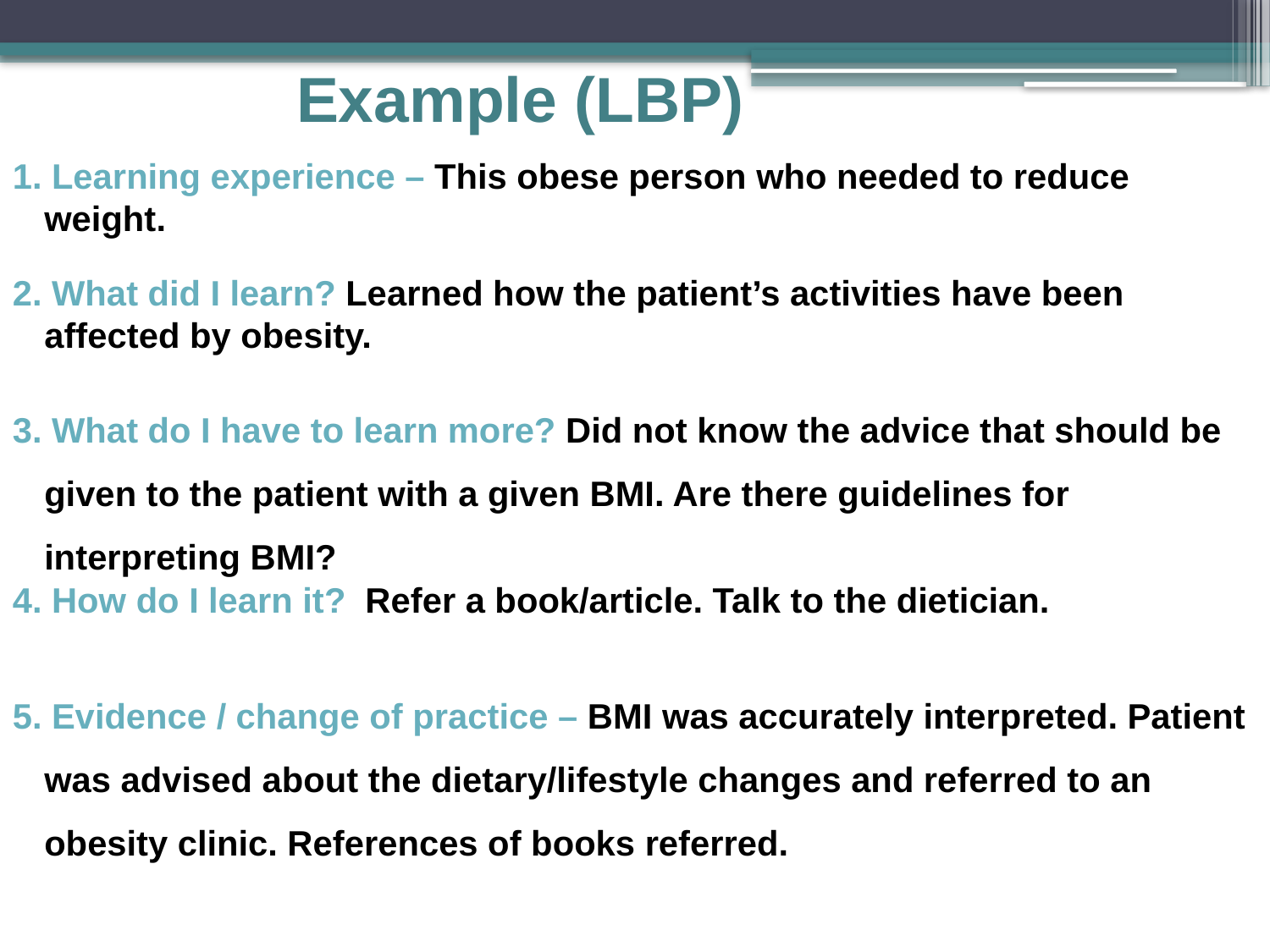

Example (LBP)
1. Learning experience – This obese person who needed to reduce weight.
2. What did I learn? Learned how the patient’s activities have been affected by obesity.
3. What do I have to learn more? Did not know the advice that should be given to the patient with a given BMI. Are there guidelines for interpreting BMI?
4. How do I learn it?  Refer a book/article. Talk to the dietician.
5. Evidence / change of practice – BMI was accurately interpreted. Patient was advised about the dietary/lifestyle changes and referred to an obesity clinic. References of books referred.